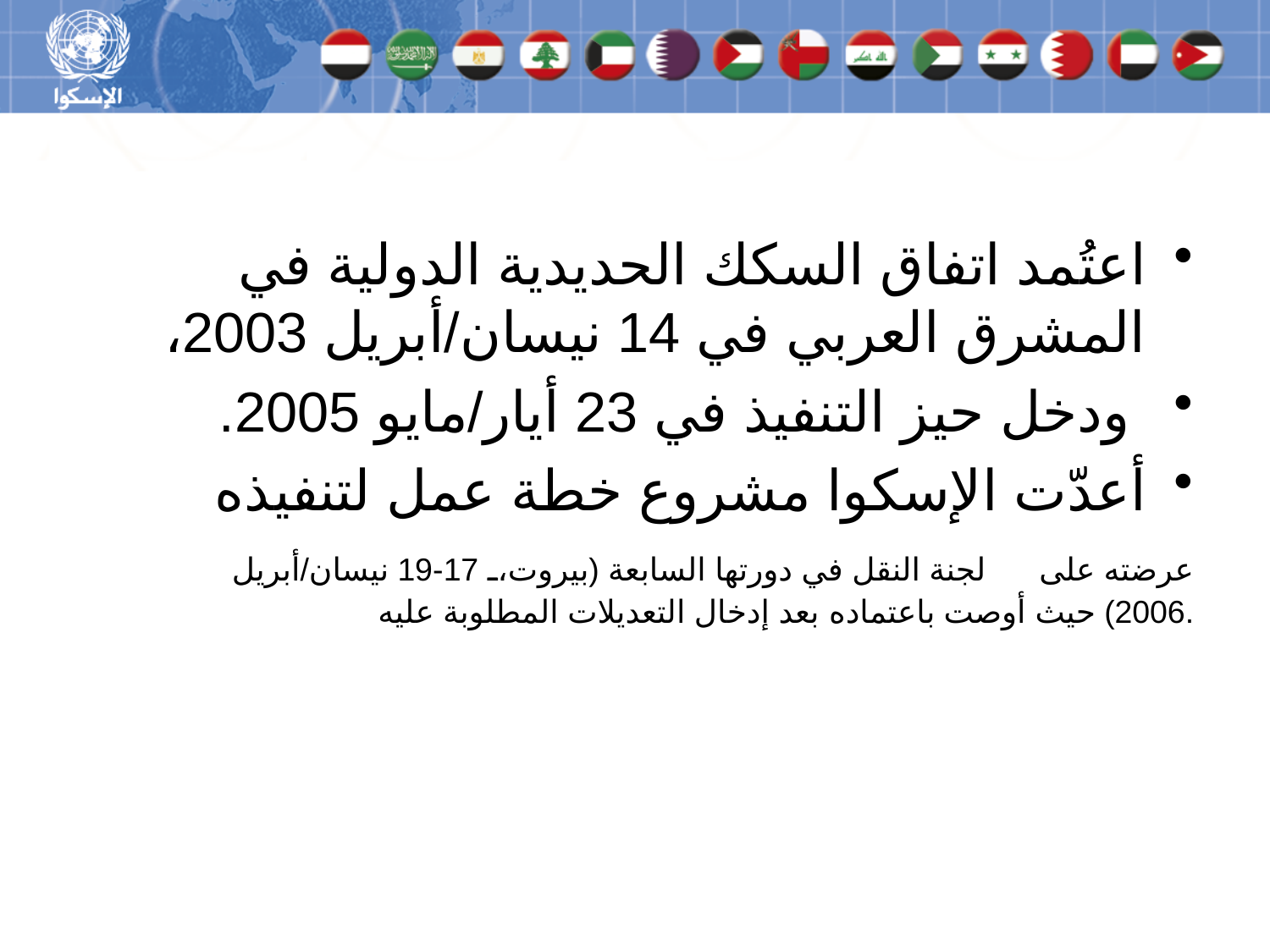

اعتُمد اتفاق السكك الحديدية الدولية في المشرق العربي في 14 نيسان/أبريل 2003،
 ودخل حيز التنفيذ في 23 أيار/مايو 2005.
أعدّت الإسكوا مشروع خطة عمل لتنفيذه
	عرضته على لجنة النقل في دورتها السابعة (بيروت، 17-19 نيسان/أبريل 2006) حيث أوصت باعتماده بعد إدخال التعديلات المطلوبة عليه.